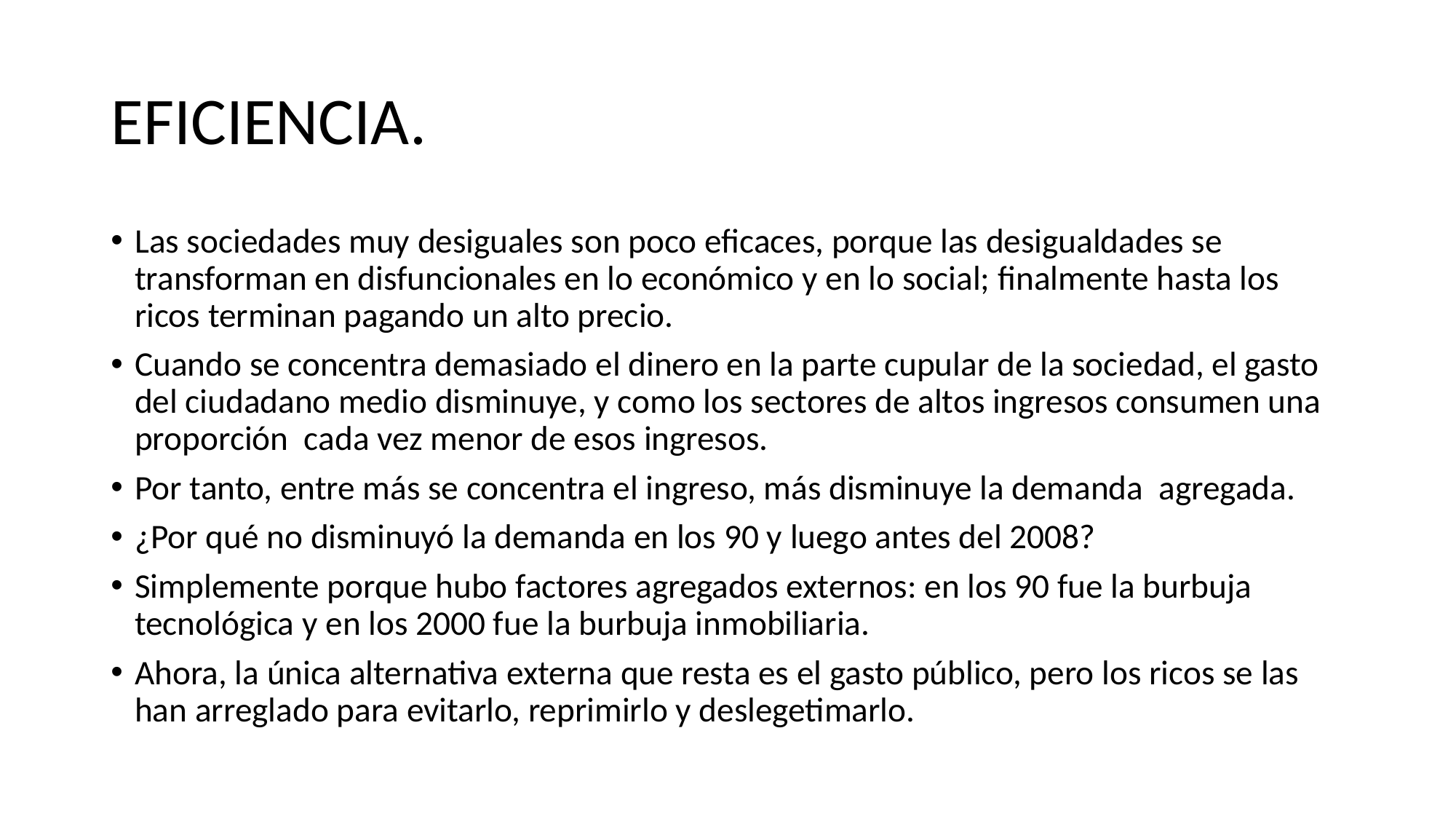

# EFICIENCIA.
Las sociedades muy desiguales son poco eficaces, porque las desigualdades se transforman en disfuncionales en lo económico y en lo social; finalmente hasta los ricos terminan pagando un alto precio.
Cuando se concentra demasiado el dinero en la parte cupular de la sociedad, el gasto del ciudadano medio disminuye, y como los sectores de altos ingresos consumen una proporción  cada vez menor de esos ingresos.
Por tanto, entre más se concentra el ingreso, más disminuye la demanda  agregada.
¿Por qué no disminuyó la demanda en los 90 y luego antes del 2008?
Simplemente porque hubo factores agregados externos: en los 90 fue la burbuja tecnológica y en los 2000 fue la burbuja inmobiliaria.
Ahora, la única alternativa externa que resta es el gasto público, pero los ricos se las han arreglado para evitarlo, reprimirlo y deslegetimarlo.